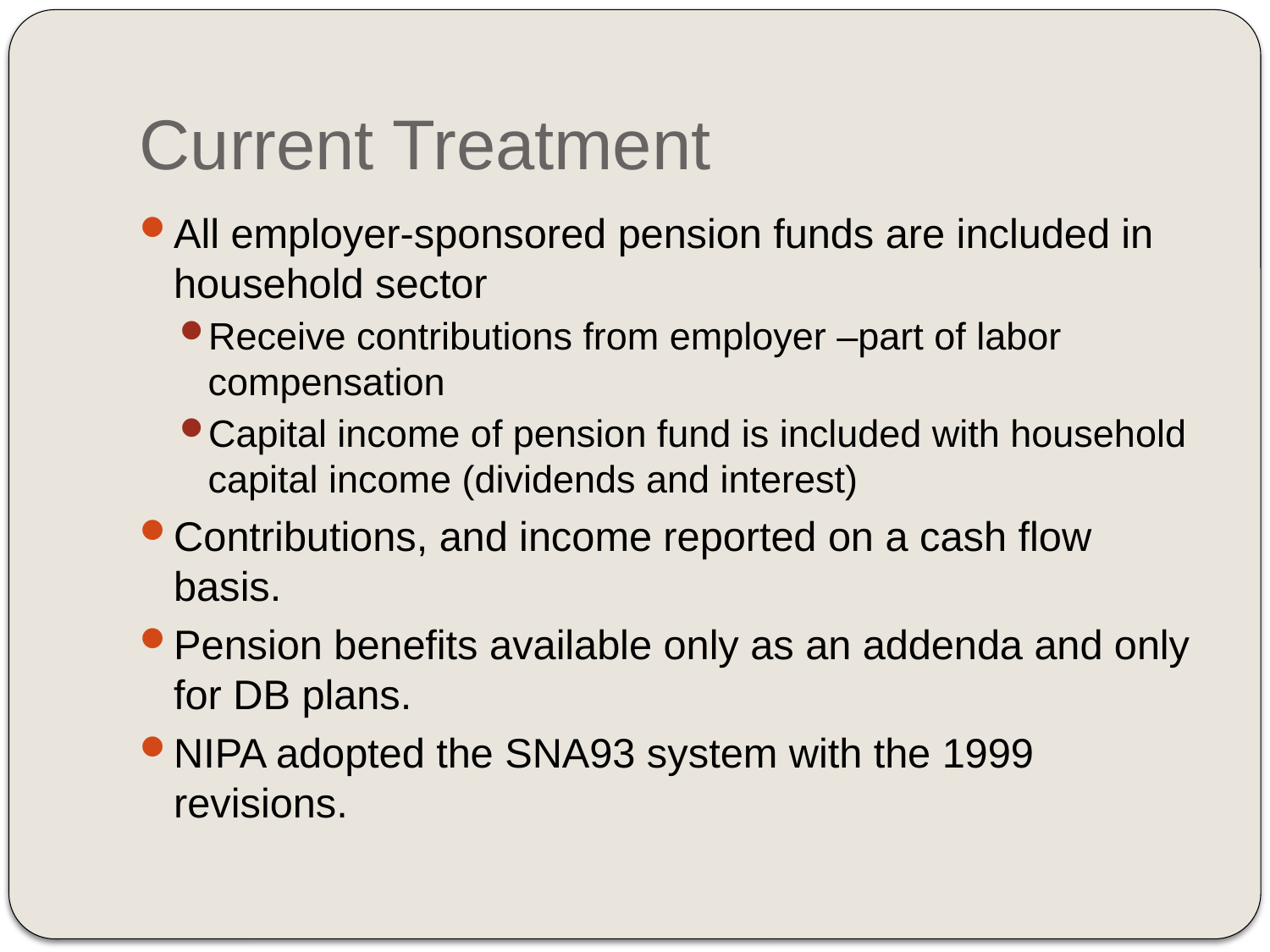

# Current Treatment
All employer-sponsored pension funds are included in household sector
Receive contributions from employer –part of labor compensation
Capital income of pension fund is included with household capital income (dividends and interest)
Contributions, and income reported on a cash flow basis.
Pension benefits available only as an addenda and only for DB plans.
NIPA adopted the SNA93 system with the 1999 revisions.